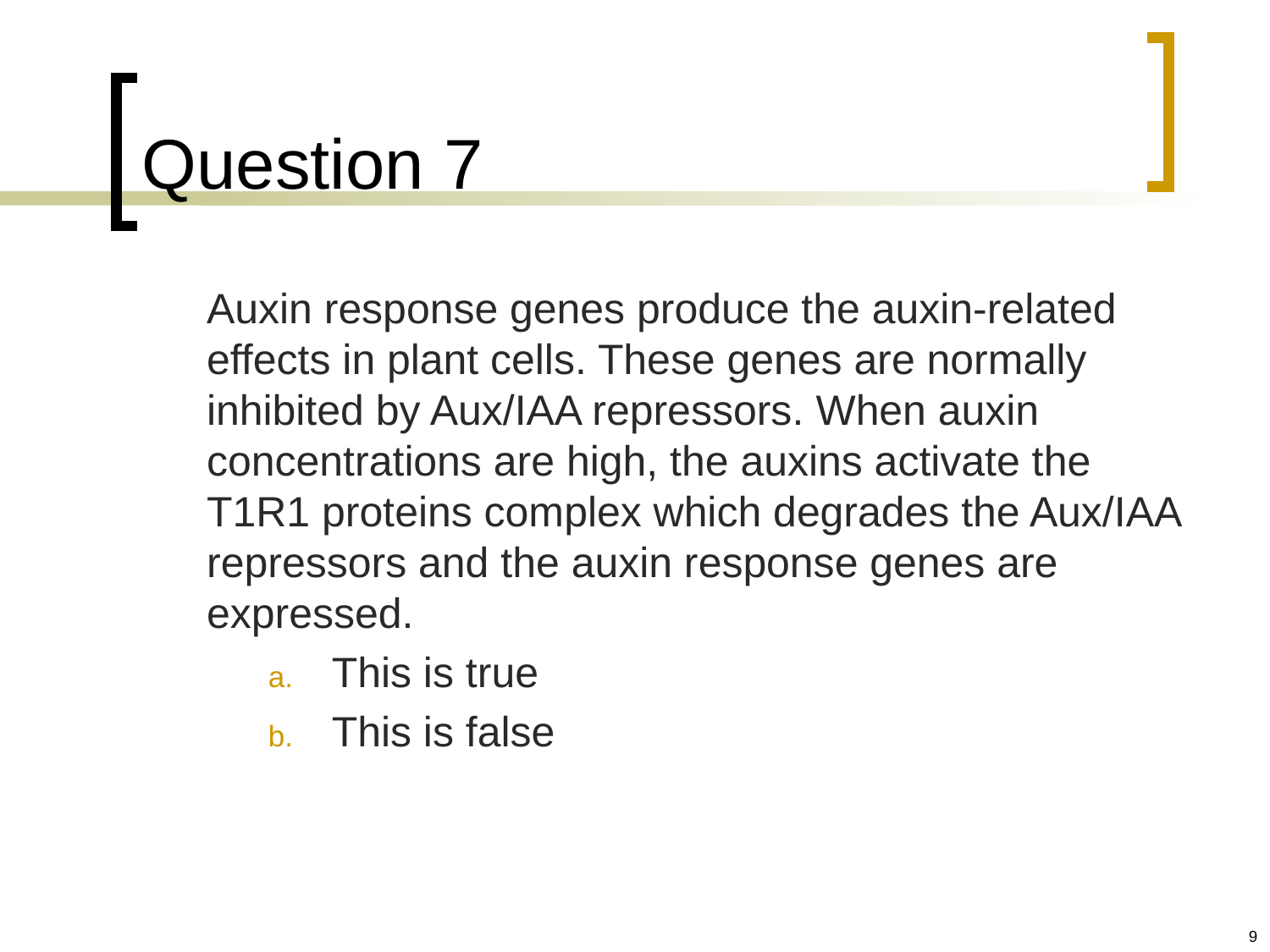

# Question 7
	Auxin response genes produce the auxin-related effects in plant cells. These genes are normally inhibited by Aux/IAA repressors. When auxin concentrations are high, the auxins activate the T1R1 proteins complex which degrades the Aux/IAA repressors and the auxin response genes are expressed.
This is true
This is false